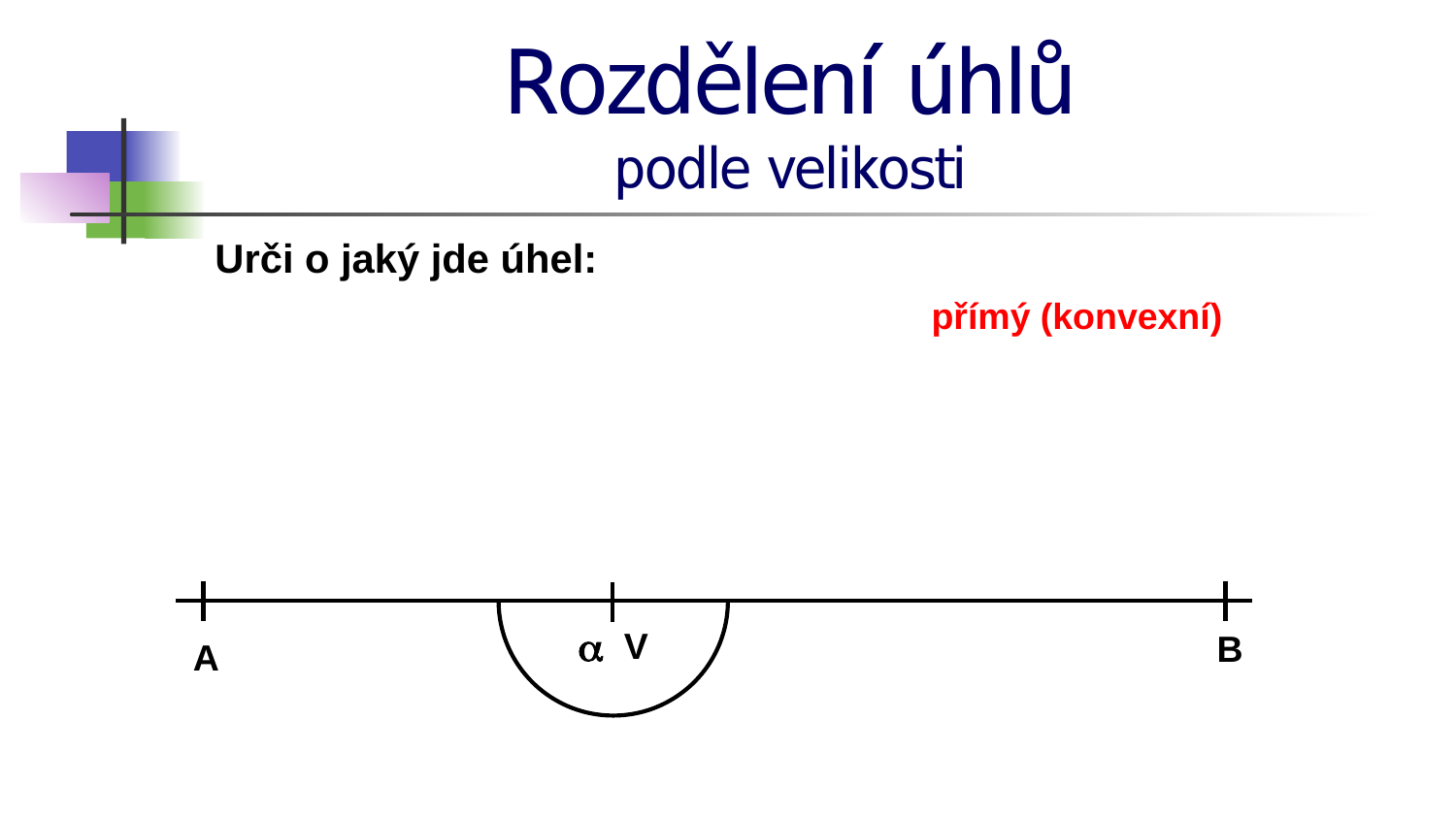

# Rozdělení úhlů podle velikosti
Urči o jaký jde úhel:
přímý (konvexní)

α
V
B
A